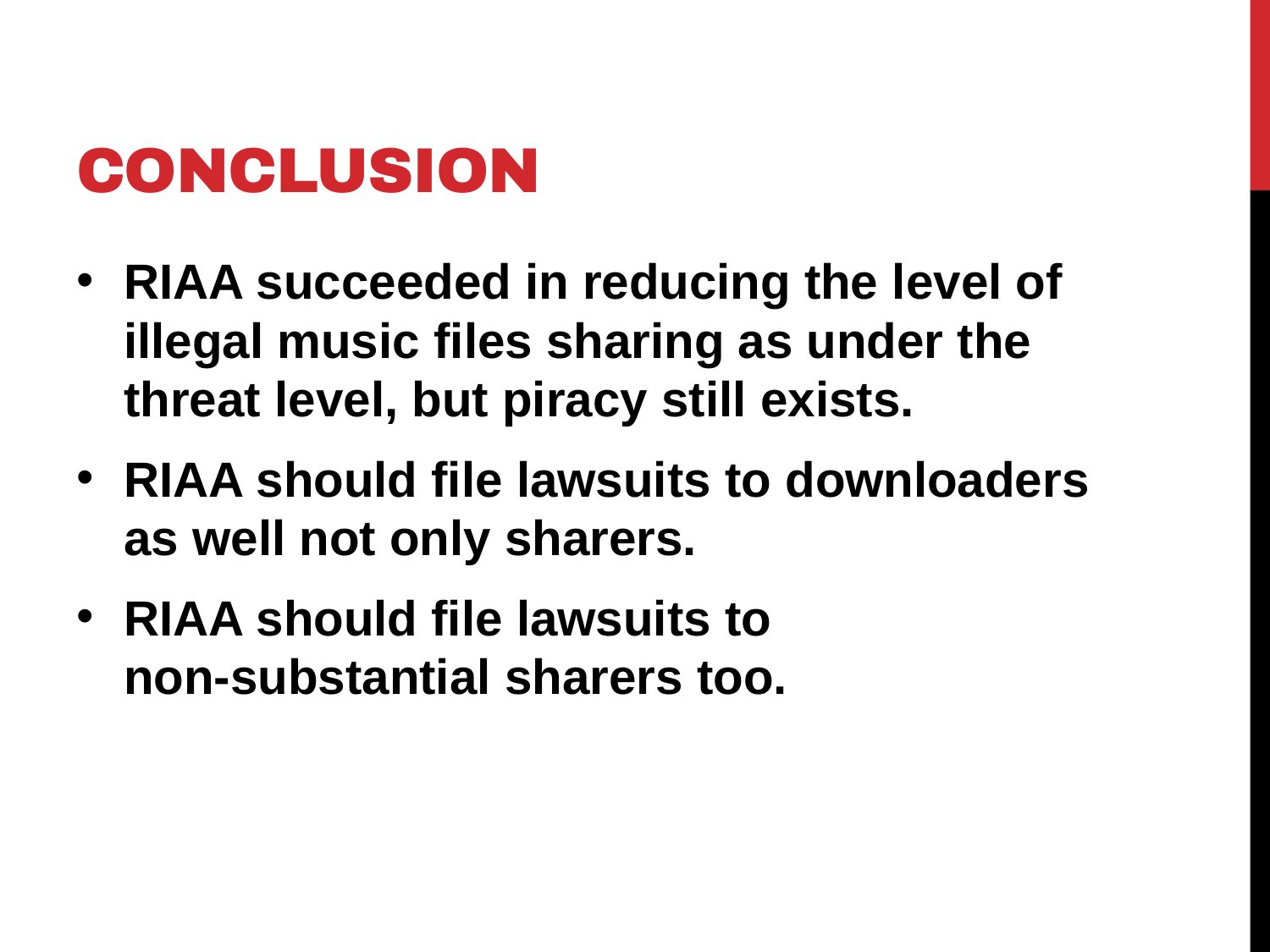

# Conclusion
RIAA succeeded in reducing the level of illegal music files sharing as under the threat level, but piracy still exists.
RIAA should file lawsuits to downloaders as well not only sharers.
RIAA should file lawsuits to 		   non-substantial sharers too.